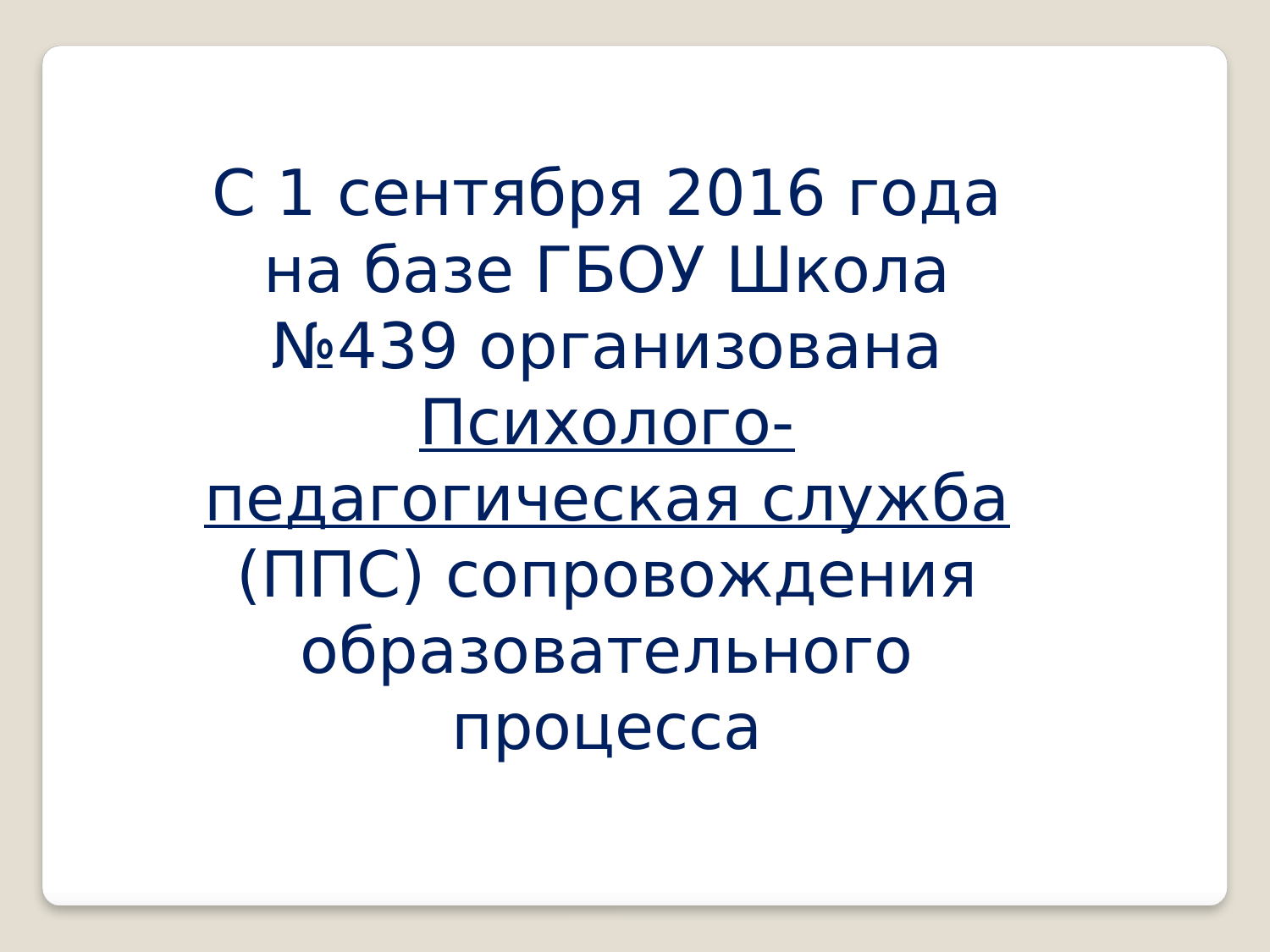

С 1 сентября 2016 года на базе ГБОУ Школа №439 организована Психолого-педагогическая служба (ППС) сопровождения образовательного процесса